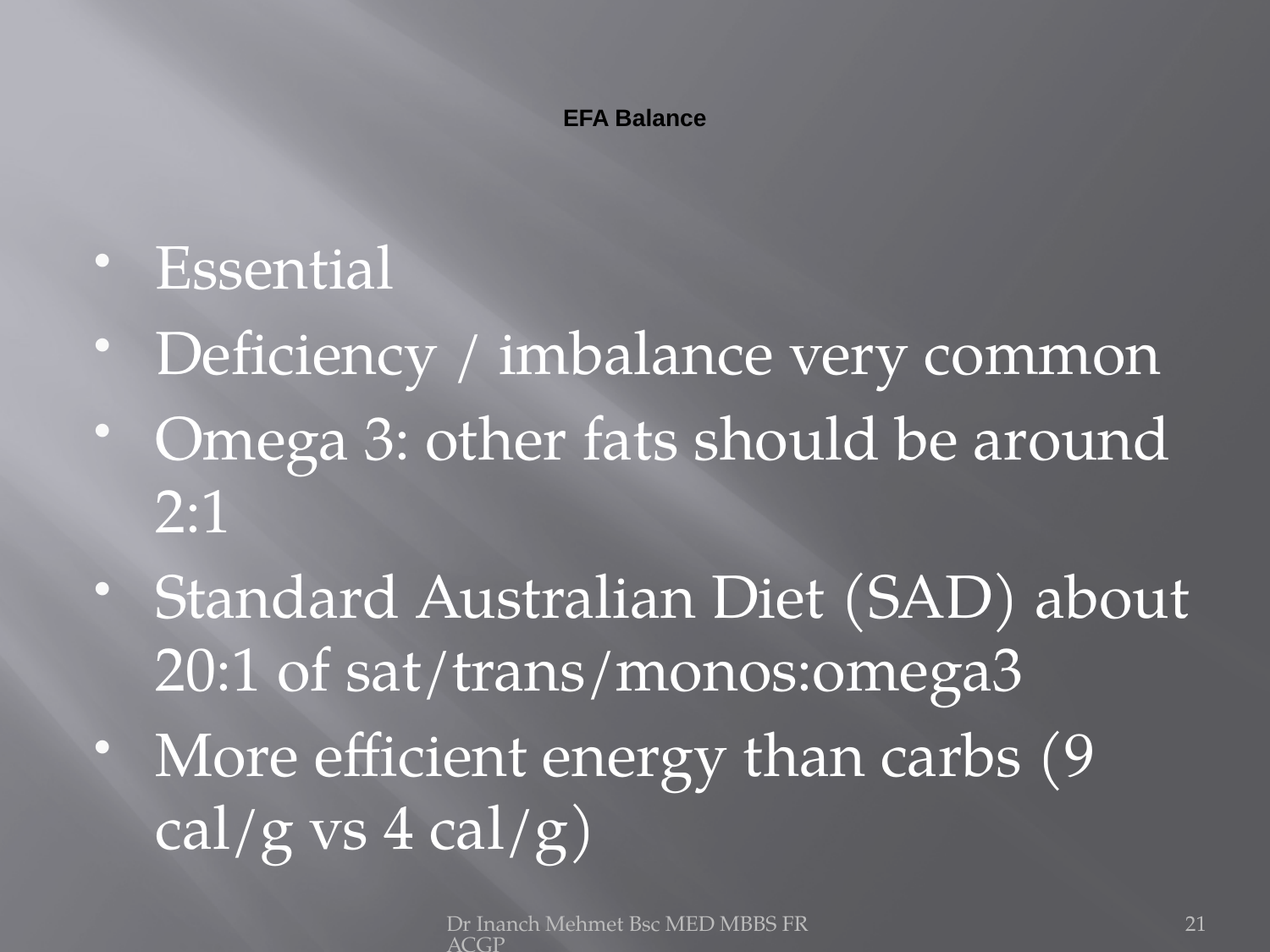

# EFA Balance
Essential
Deficiency / imbalance very common
Omega 3: other fats should be around 2:1
Standard Australian Diet (SAD) about 20:1 of sat/trans/monos:omega3
More efficient energy than carbs (9 cal/g vs 4 cal/g)

Dr Inanch Mehmet Bsc MED MBBS FRACGP
21